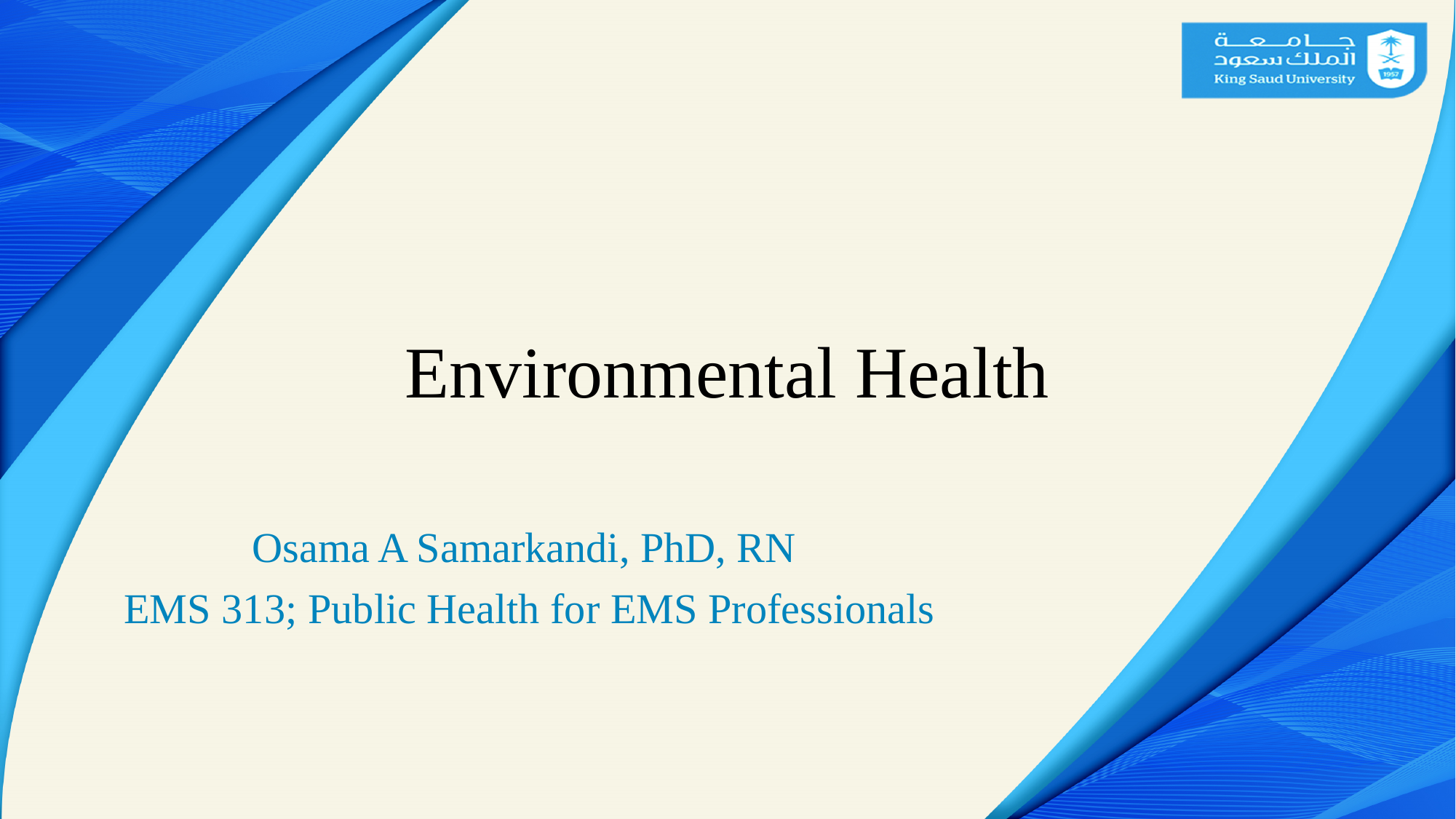

# Environmental Health
Osama A Samarkandi, PhD, RN
EMS 313; Public Health for EMS Professionals